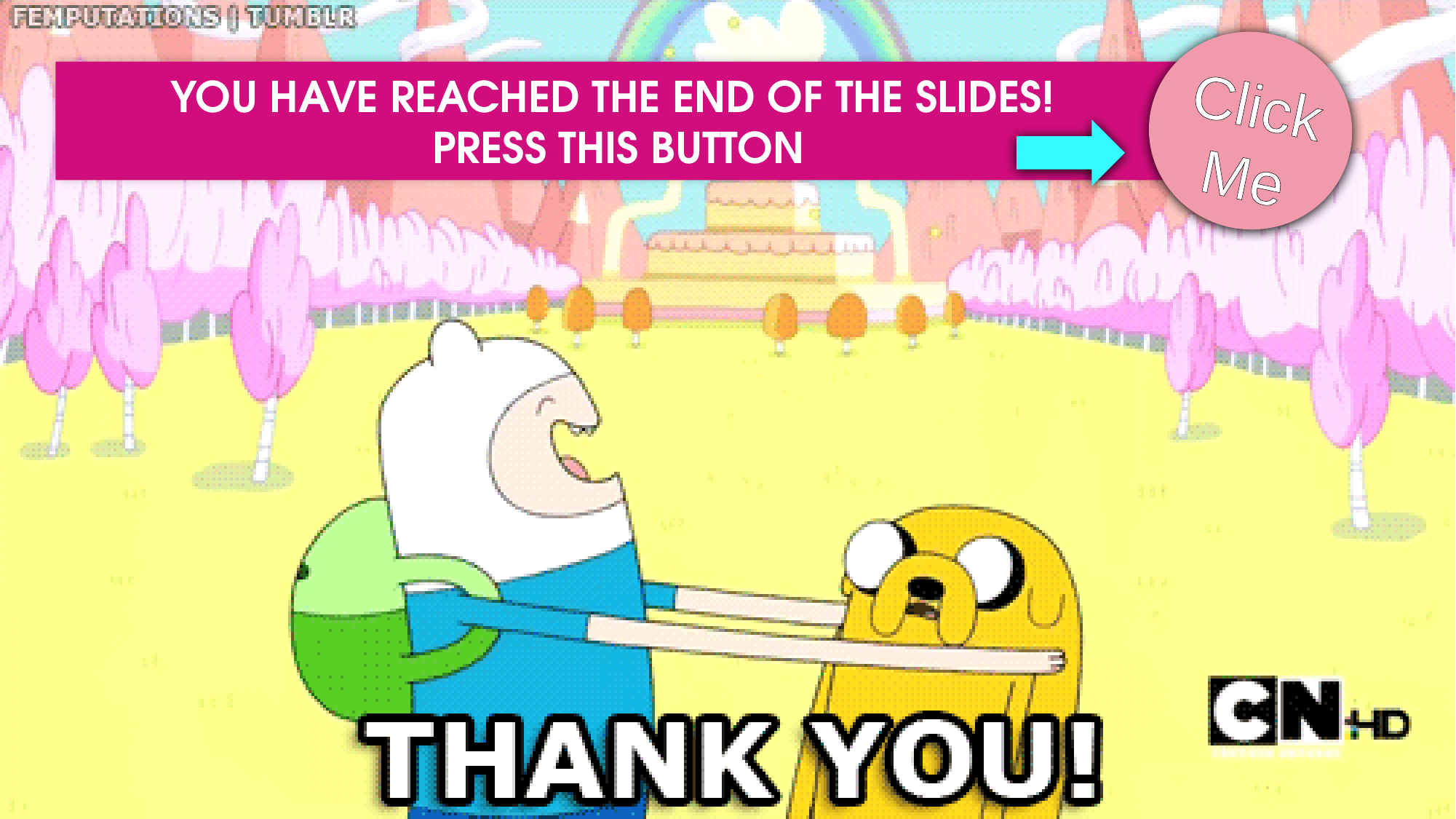

YOU HAVE REACHED THE END OF THE SLIDES!
PRESS THIS BUTTON
Click Me